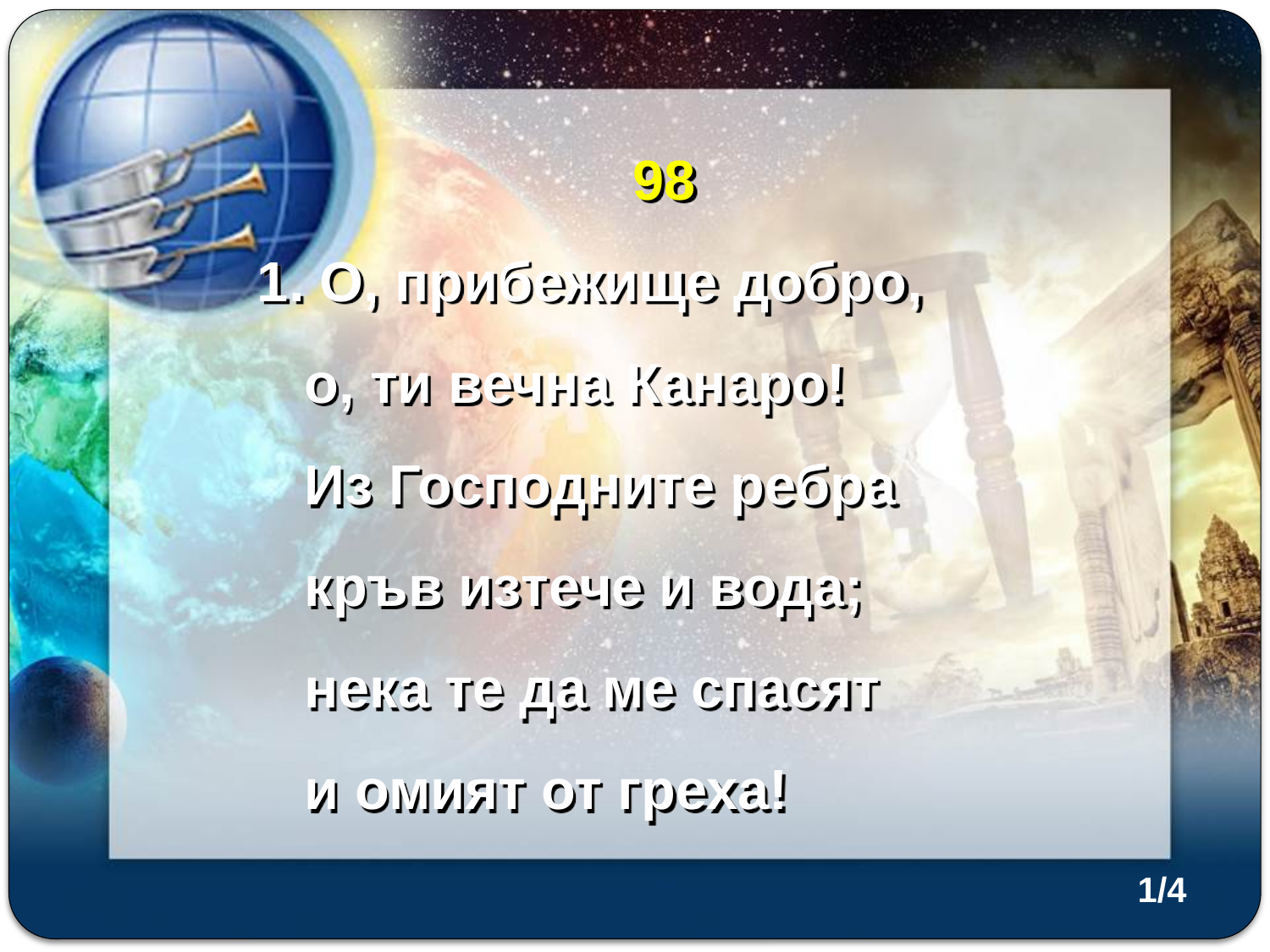

98
 О, прибежище добро,
   о, ти вечна Канаро!
   Из Господните ребра
   кръв изтече и вода;
   нека те да ме спасят
   и омият от греха!
1/4